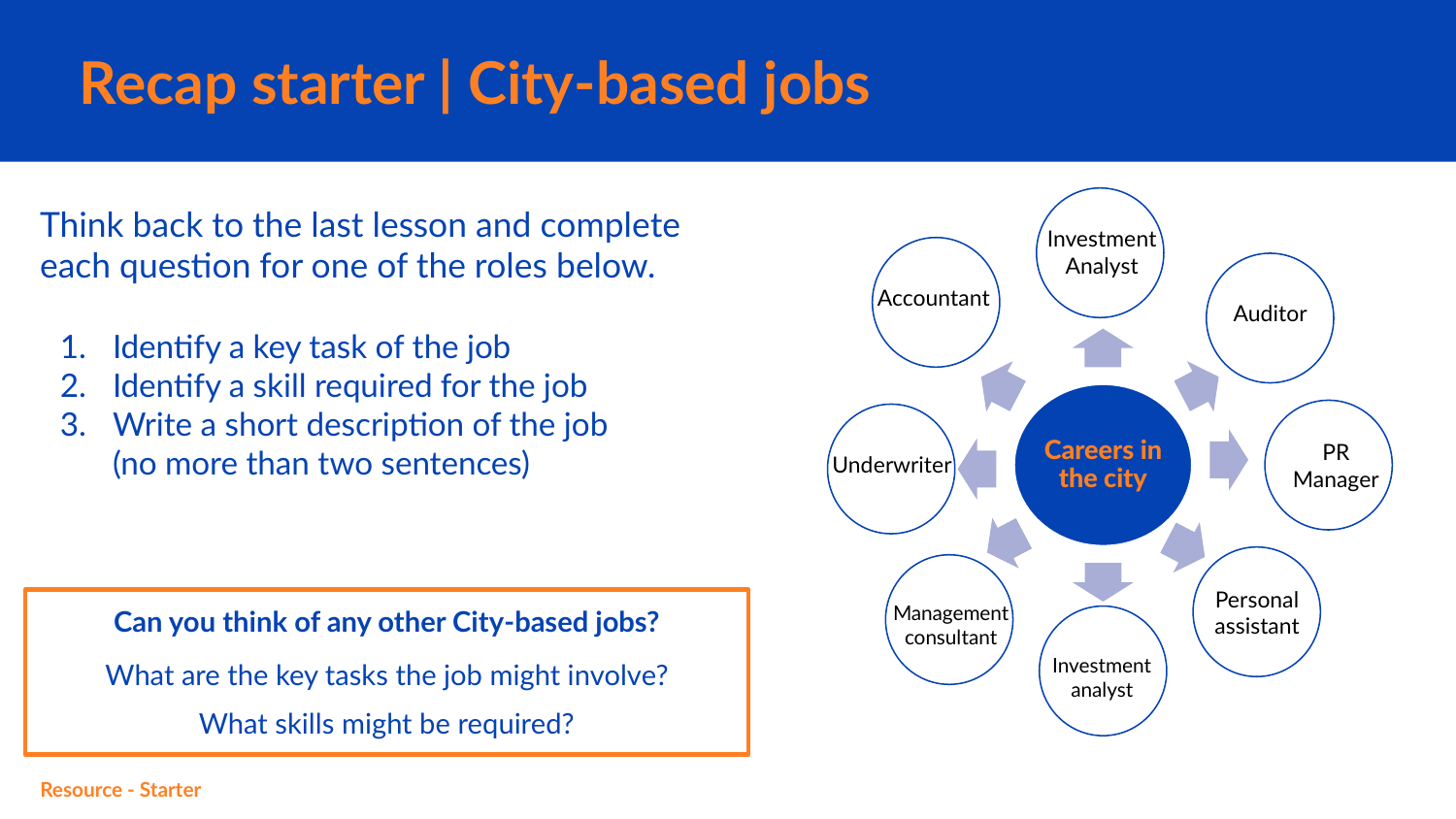

# Recap starter | City-based jobs

Think back to the last lesson and complete each question for one of the roles below.

Identify a key task of the job
Identify a skill required for the job
Write a short description of the job
(no more than two sentences)

Careers in the city

Investment Analyst
Accountant
Auditor
PR Manager
Underwriter
Personal assistant
Management consultant
Can you think of any other City-based jobs?

What are the key tasks the job might involve?

What skills might be required?
Investment analyst
Resource - Starter